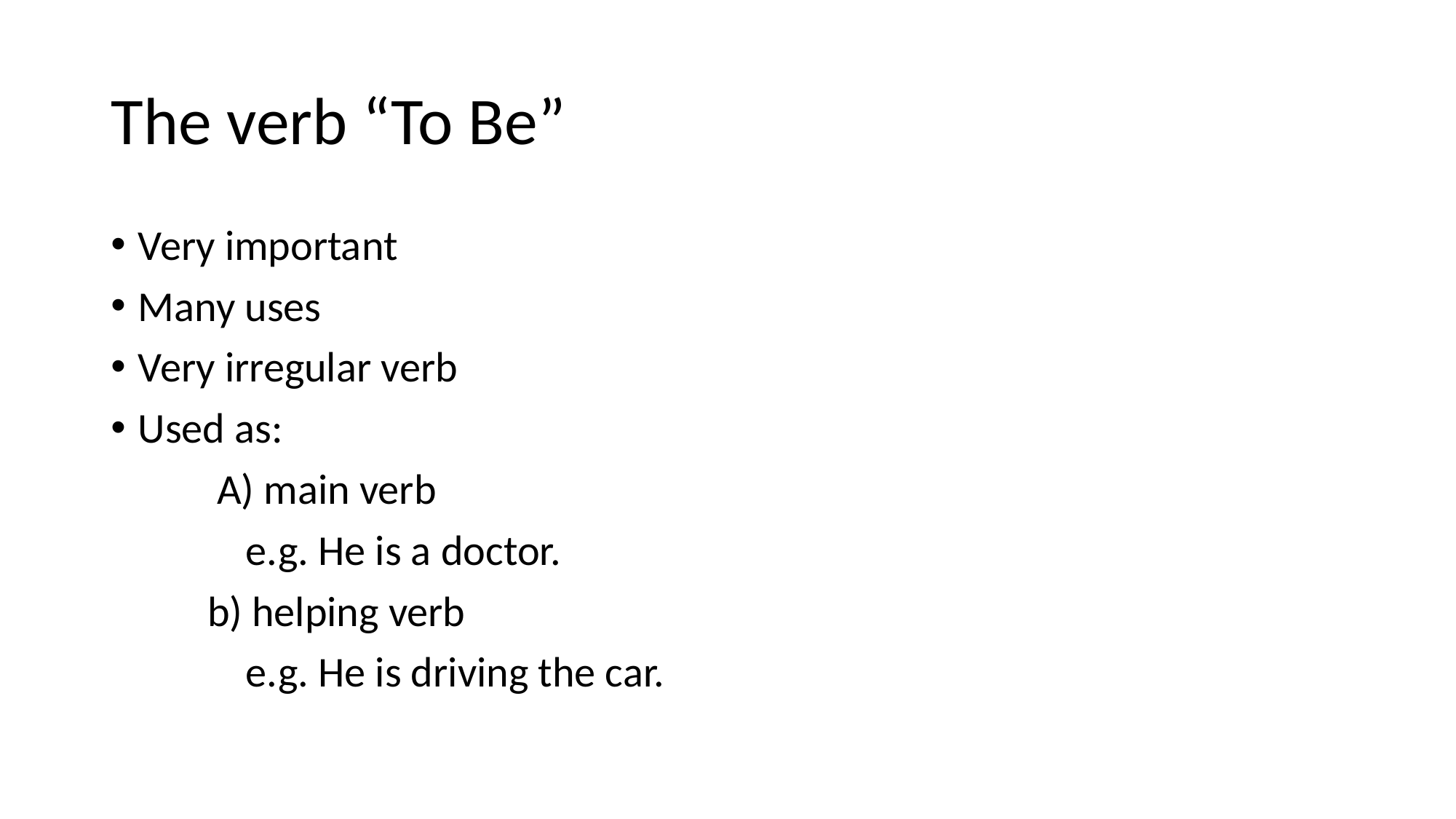

# The verb “To Be”
Very important
Many uses
Very irregular verb
Used as:
           A) main verb
              e.g. He is a doctor.
          b) helping verb
              e.g. He is driving the car.